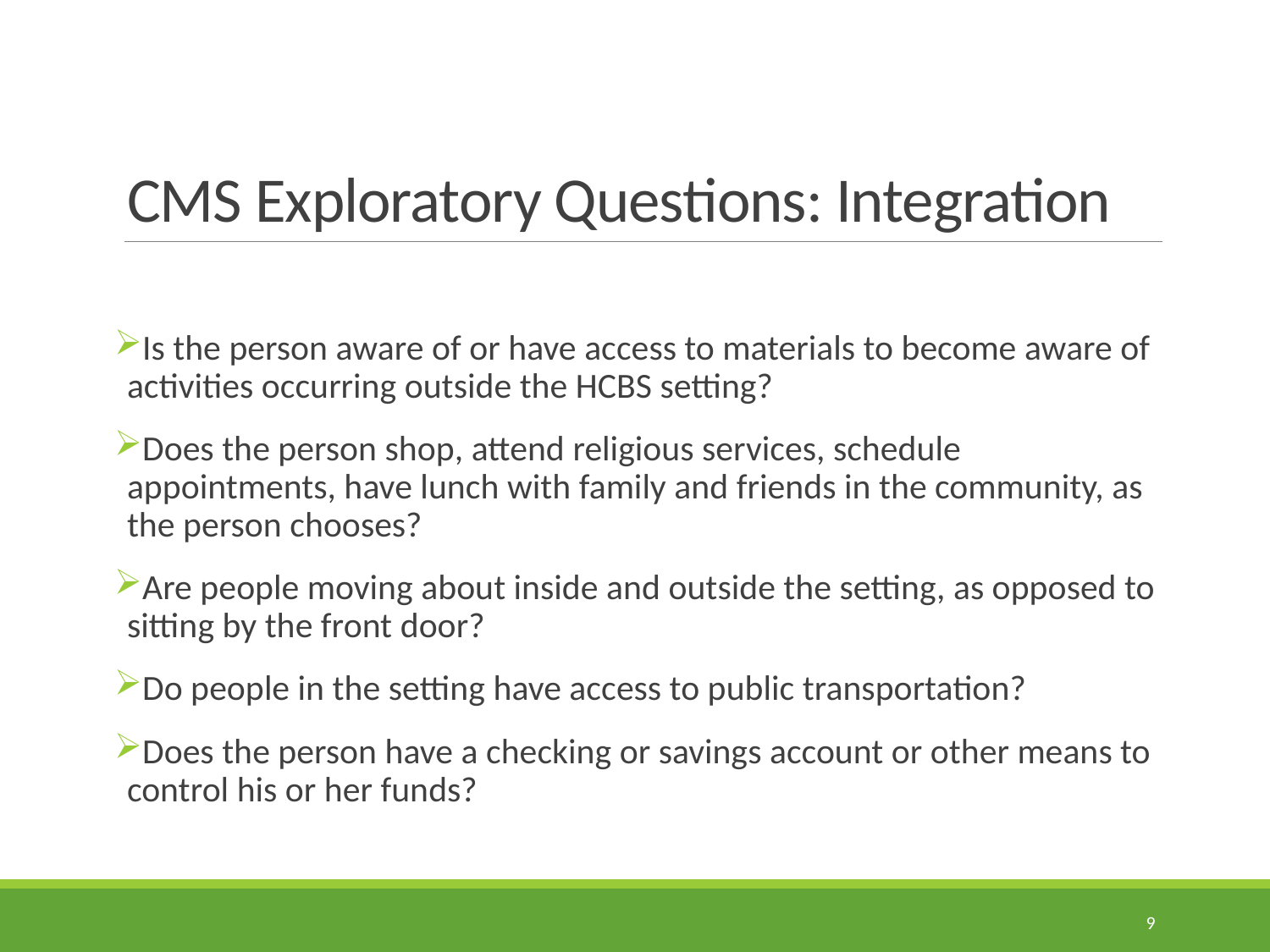

# CMS Exploratory Questions: Integration

Is the person aware of or have access to materials to become aware of activities occurring outside the HCBS setting?
Does the person shop, attend religious services, schedule appointments, have lunch with family and friends in the community, as the person chooses?
Are people moving about inside and outside the setting, as opposed to sitting by the front door?
Do people in the setting have access to public transportation?
Does the person have a checking or savings account or other means to control his or her funds?
9